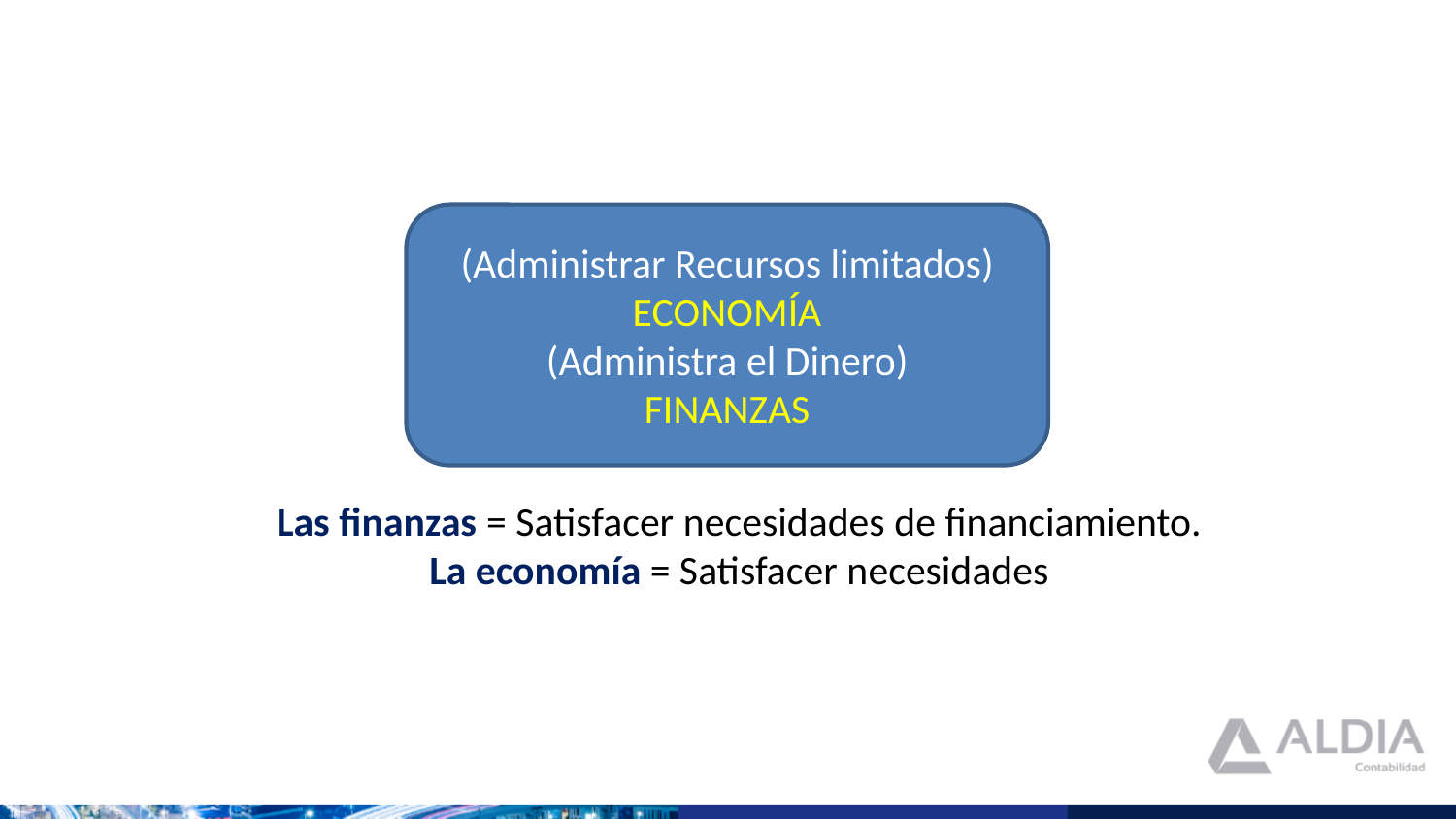

(Administrar Recursos limitados)
ECONOMÍA
(Administra el Dinero)
FINANZAS
Las finanzas = Satisfacer necesidades de financiamiento.
La economía = Satisfacer necesidades